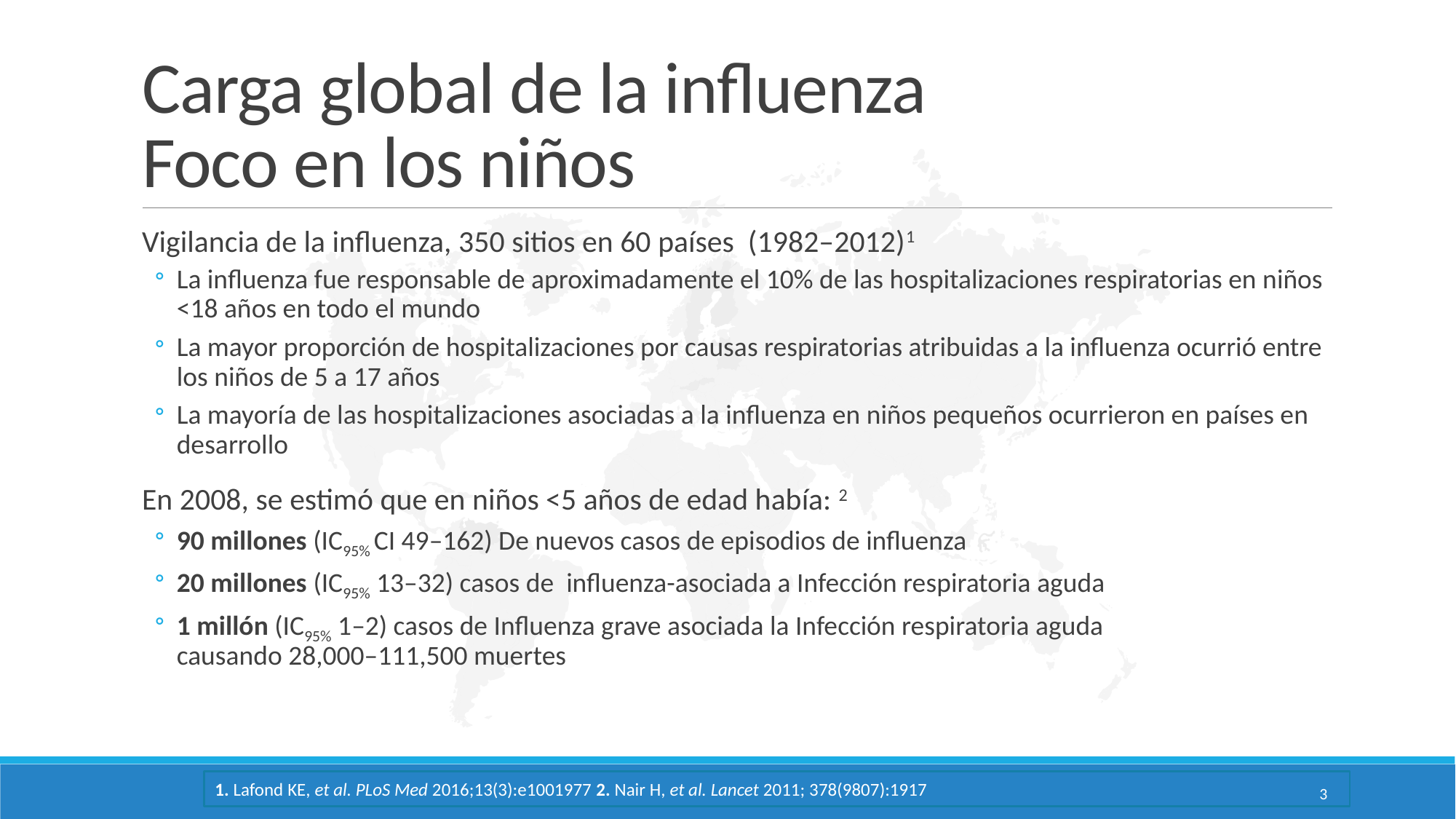

# Carga global de la influenza Foco en los niños

Vigilancia de la influenza, 350 sitios en 60 países  (1982–2012)1
La influenza fue responsable de aproximadamente el 10% de las hospitalizaciones respiratorias en niños <18 años en todo el mundo
La mayor proporción de hospitalizaciones por causas respiratorias atribuidas a la influenza ocurrió entre los niños de 5 a 17 años
La mayoría de las hospitalizaciones asociadas a la influenza en niños pequeños ocurrieron en países en desarrollo
En 2008, se estimó que en niños <5 años de edad había: 2
90 millones (IC95% CI 49–162) De nuevos casos de episodios de influenza
20 millones (IC95% 13–32) casos de  influenza-asociada a Infección respiratoria aguda
1 millón (IC95% 1–2) casos de Influenza grave asociada la Infección respiratoria aguda
causando 28,000–111,500 muertes
1. Lafond KE, et al. PLoS Med 2016;13(3):e1001977 2. Nair H, et al. Lancet 2011; 378(9807):1917
3